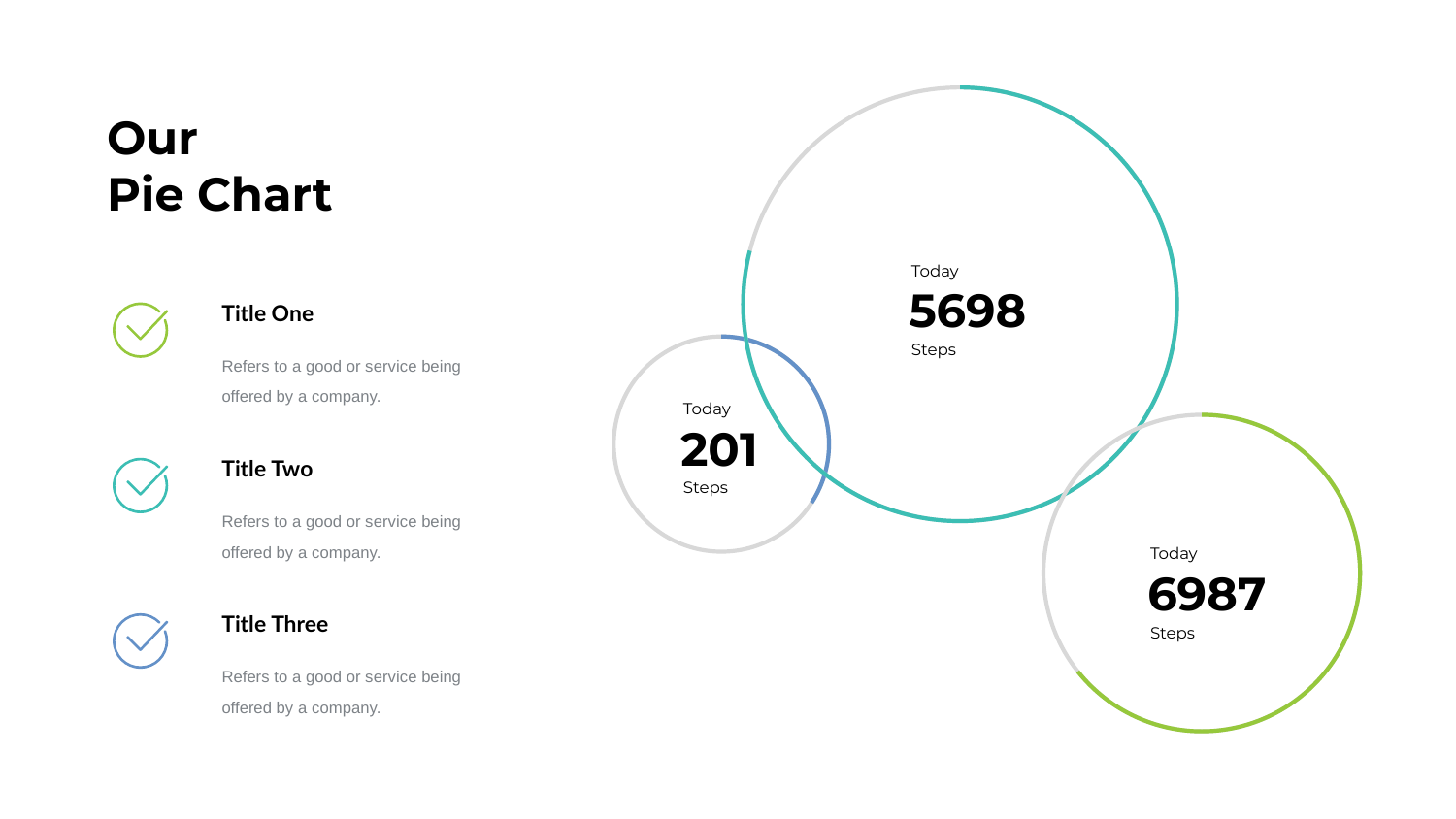

Our
Pie Chart
Title One
Refers to a good or service being offered by a company.

Title Two
Refers to a good or service being offered by a company.

Title Three
Refers to a good or service being offered by a company.

Today
5698
Steps
Today
201
Steps
Today
6987
Steps